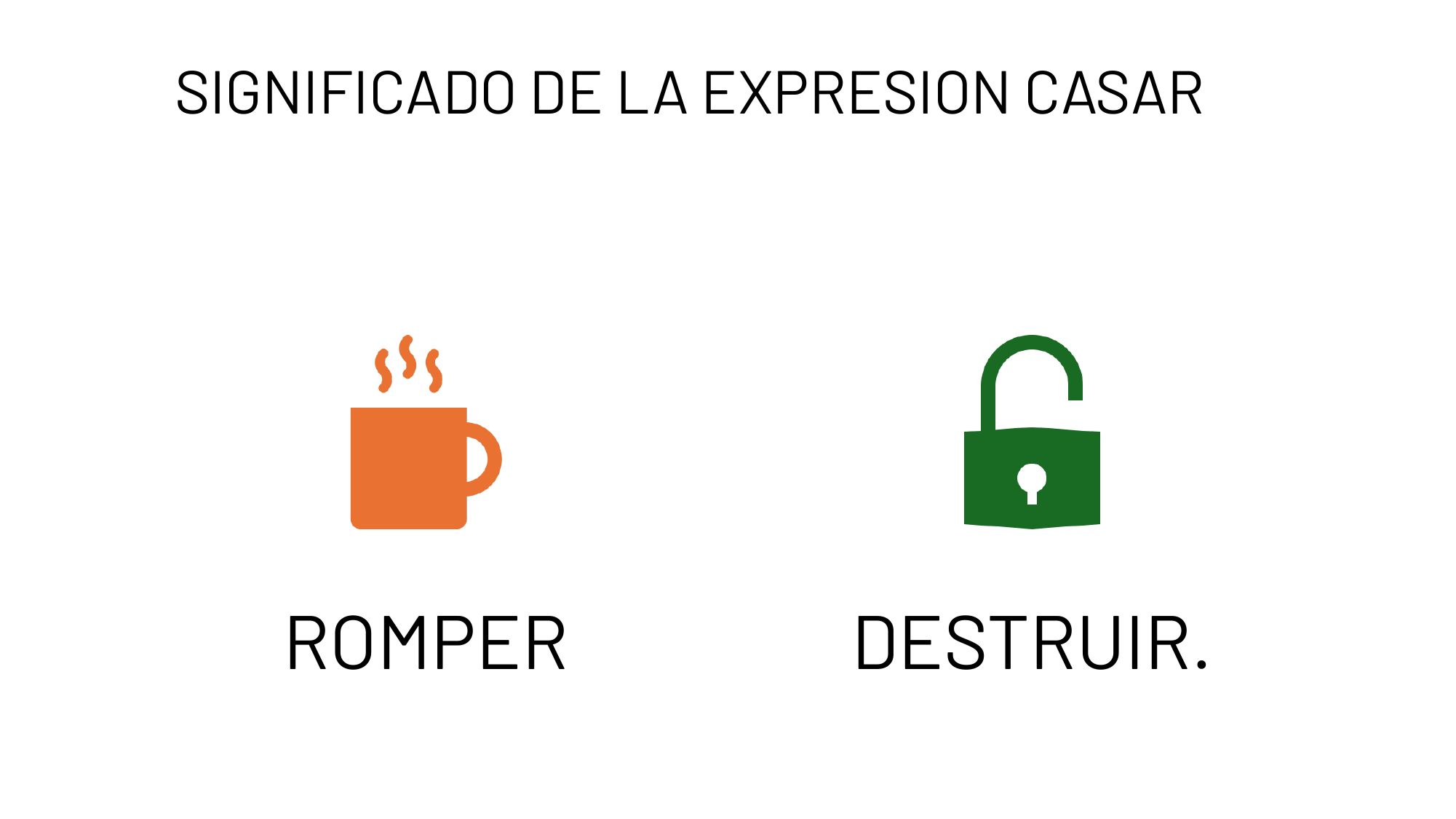

# SIGNIFICADO DE LA EXPRESION CASAR
ROMPER
DESTRUIR.